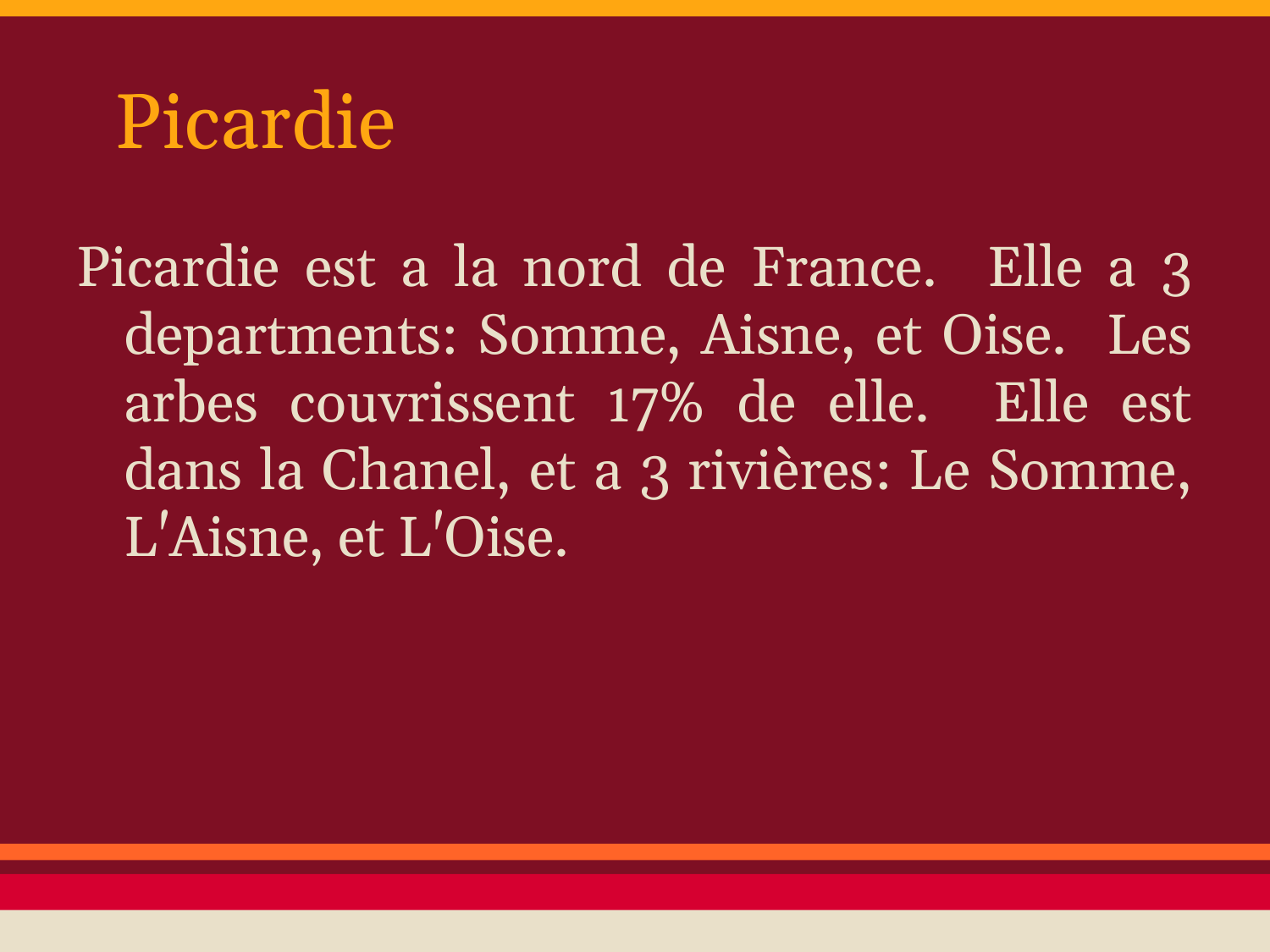

# Picardie
Picardie est a la nord de France.  Elle a 3 departments: Somme, Aisne, et Oise.  Les arbes couvrissent 17% de elle.  Elle est dans la Chanel, et a 3 rivières: Le Somme, L'Aisne, et L'Oise.